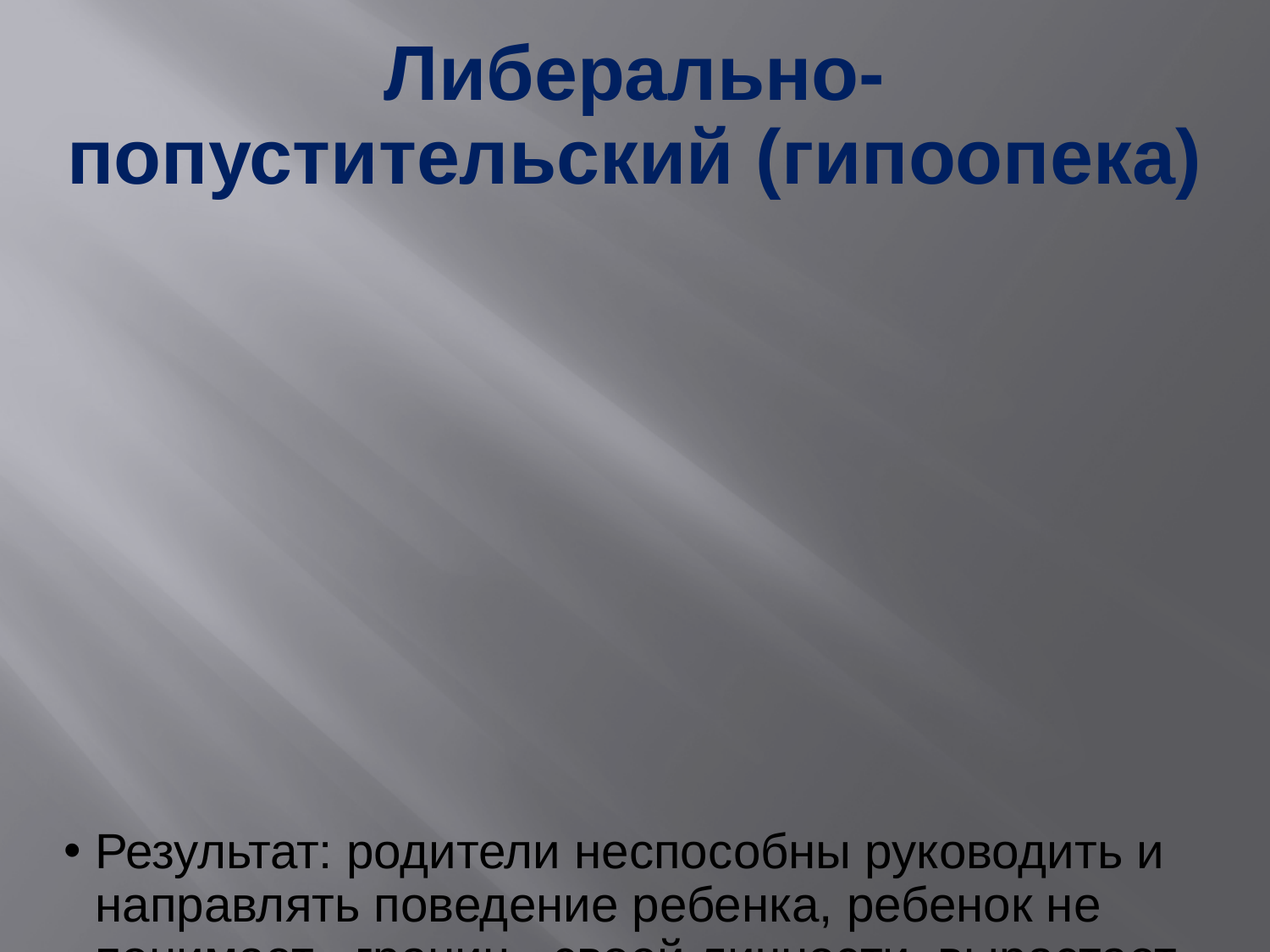

# Либерально-попустительский (гипоопека)

Результат: родители неспособны руководить и направлять поведение ребенка, ребенок не понимает «границ» своей личности, вырастает эгоистичным, конфликтным, постоянно недовольным окружающими, что не дает ему успешно адаптироваться в социуме, он не приучен уступать, слушать старших, следовать законам и правилам, не приучен контролировать свое поведение, у него будут проблемы со всем и всеми, кто не потакает его желаниям.